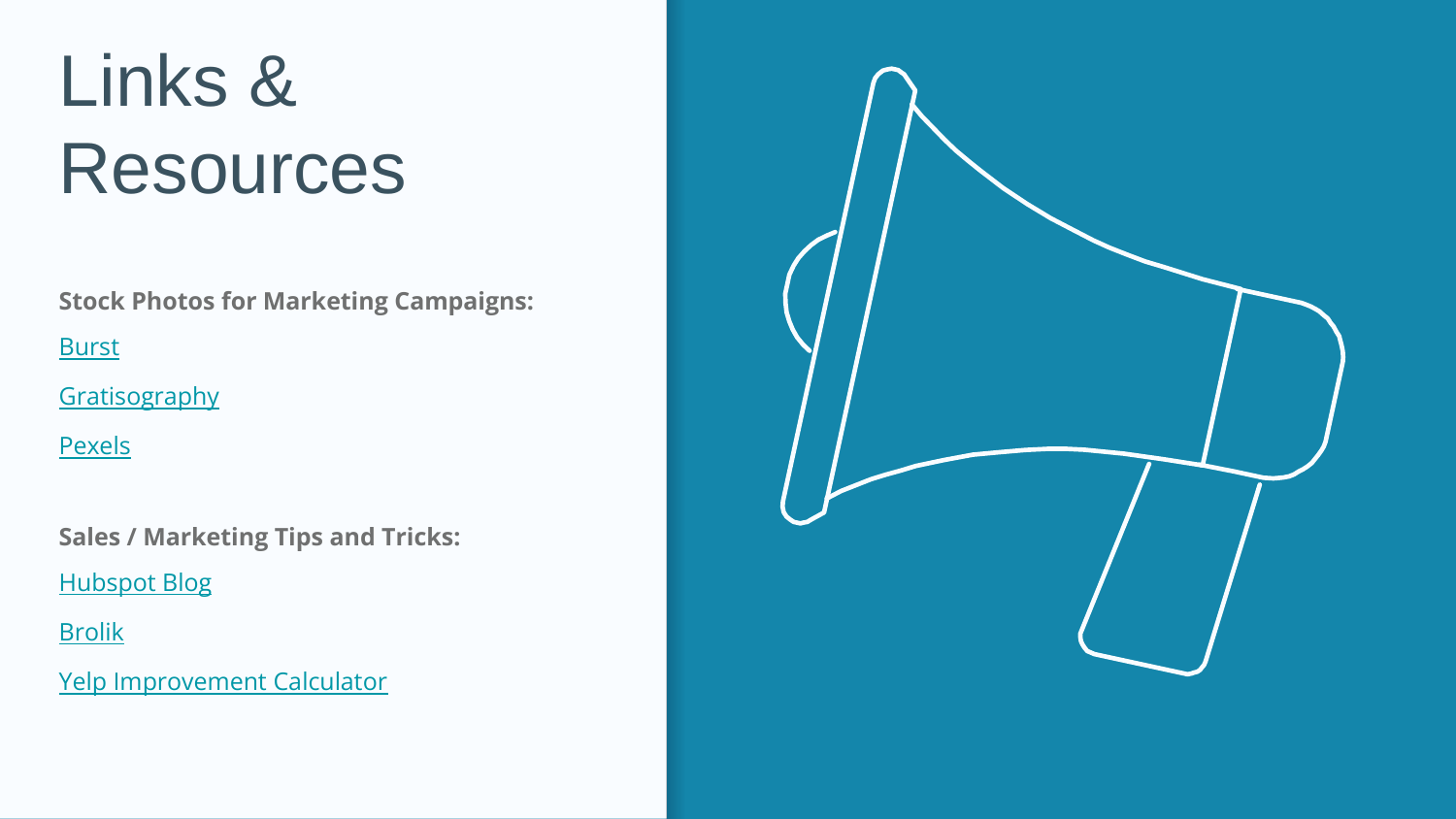

# Links & Resources

Stock Photos for Marketing Campaigns:
Burst
Gratisography
Pexels

Sales / Marketing Tips and Tricks:
Hubspot Blog
Brolik
Yelp Improvement Calculator